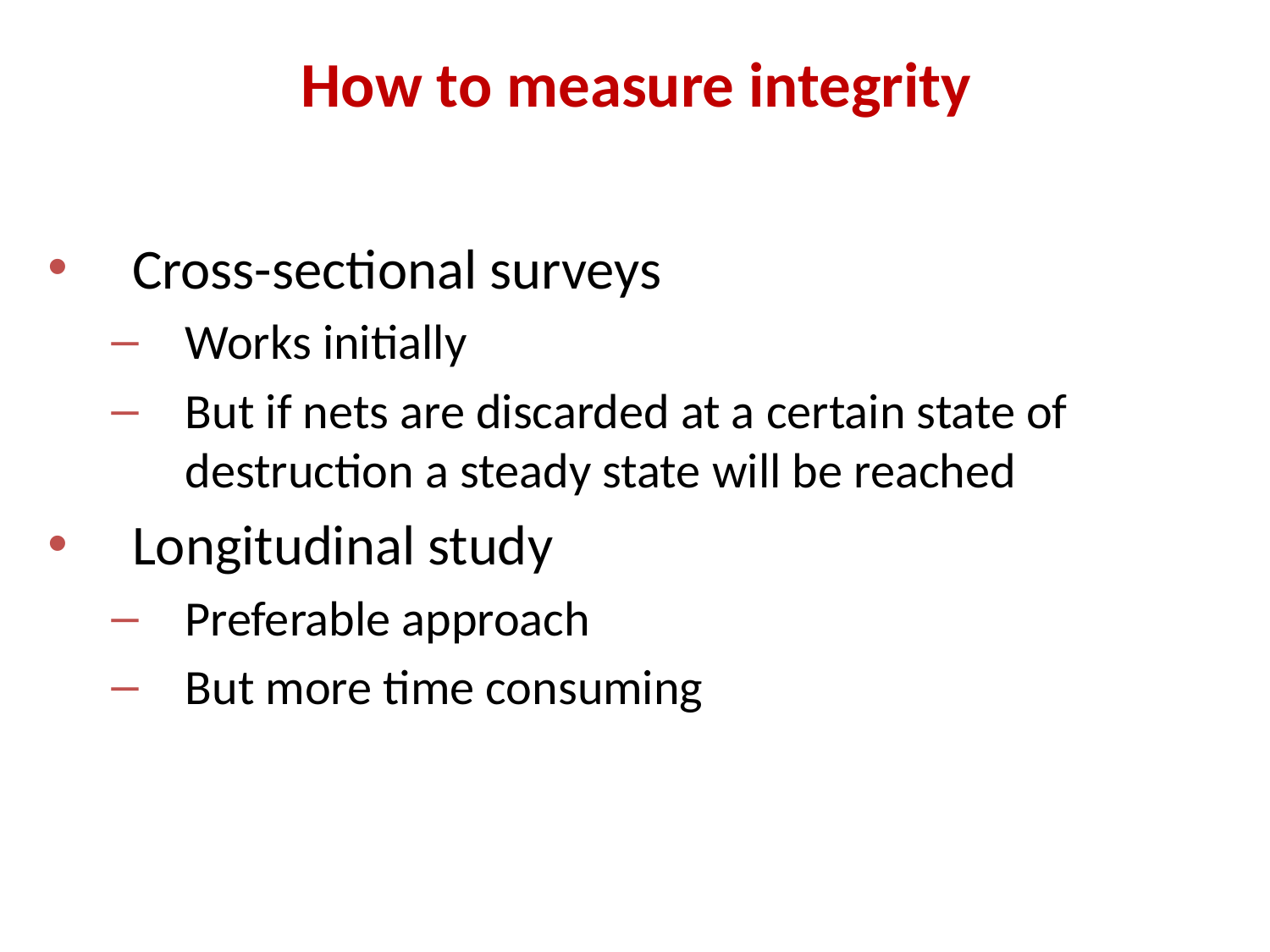

How to measure integrity
Cross-sectional surveys
Works initially
But if nets are discarded at a certain state of destruction a steady state will be reached
Longitudinal study
Preferable approach
But more time consuming